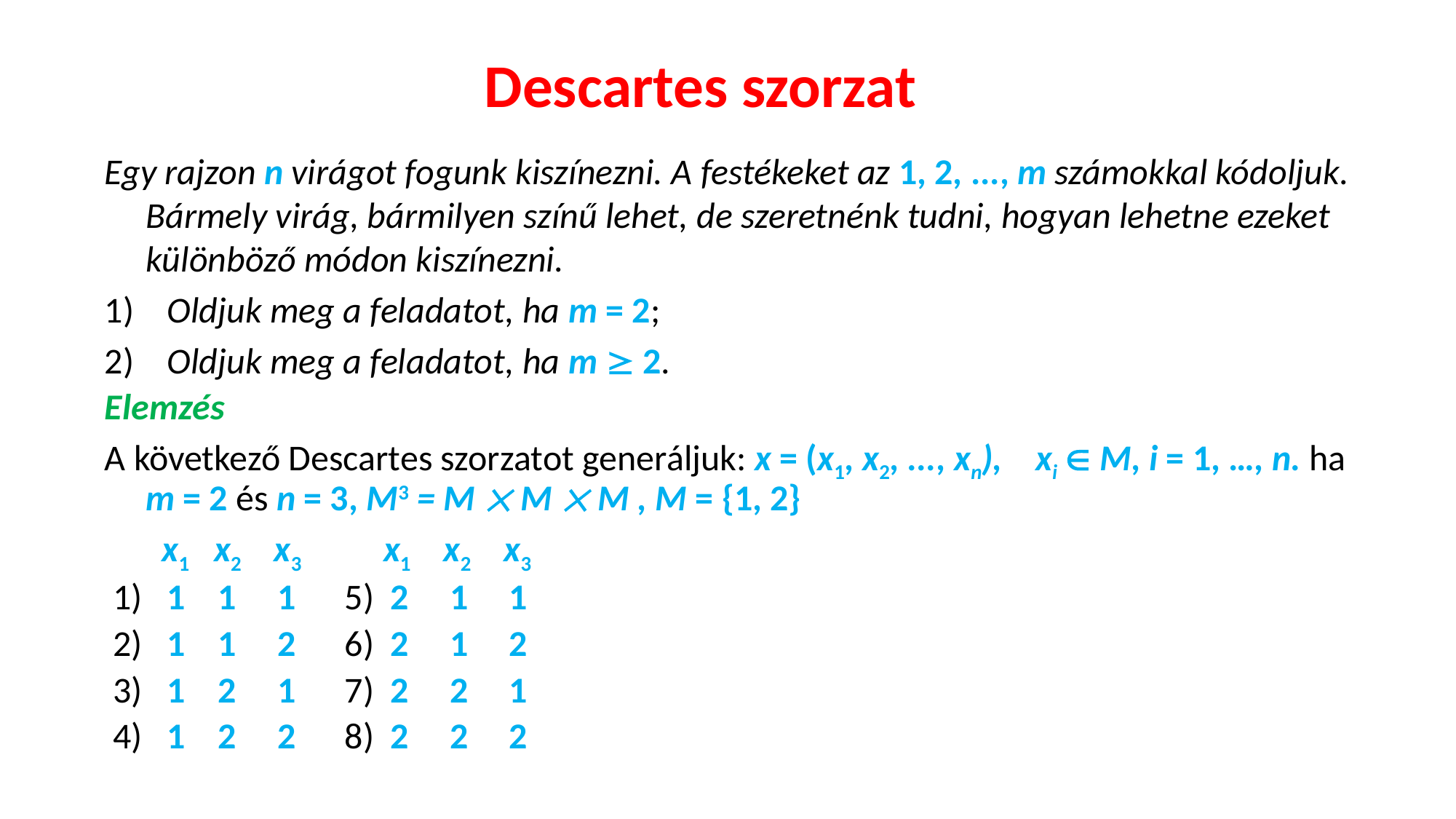

# Descartes szorzat
Egy rajzon n virágot fogunk kiszínezni. A festékeket az 1, 2, ..., m számokkal kódoljuk. Bármely virág, bármilyen színű lehet, de szeretnénk tudni, hogyan lehetne ezeket különböző módon kiszínezni.
1)    Oldjuk meg a feladatot, ha m = 2;
2)    Oldjuk meg a feladatot, ha m ≥ 2.
Elemzés
A következő Descartes szorzatot generáljuk: x = (x1, x2, ..., xn),    xi ∈ M, i = 1, …, n. ha m = 2 és n = 3, M3 = M × M × M , M = {1, 2}
       x1   x2    x3          x1    x2    x3
 1)   1    1     1      5)  2     1     1
 2)   1    1     2      6)  2     1     2
 3)   1    2     1      7)  2     2     1
 4)   1    2     2      8)  2     2     2